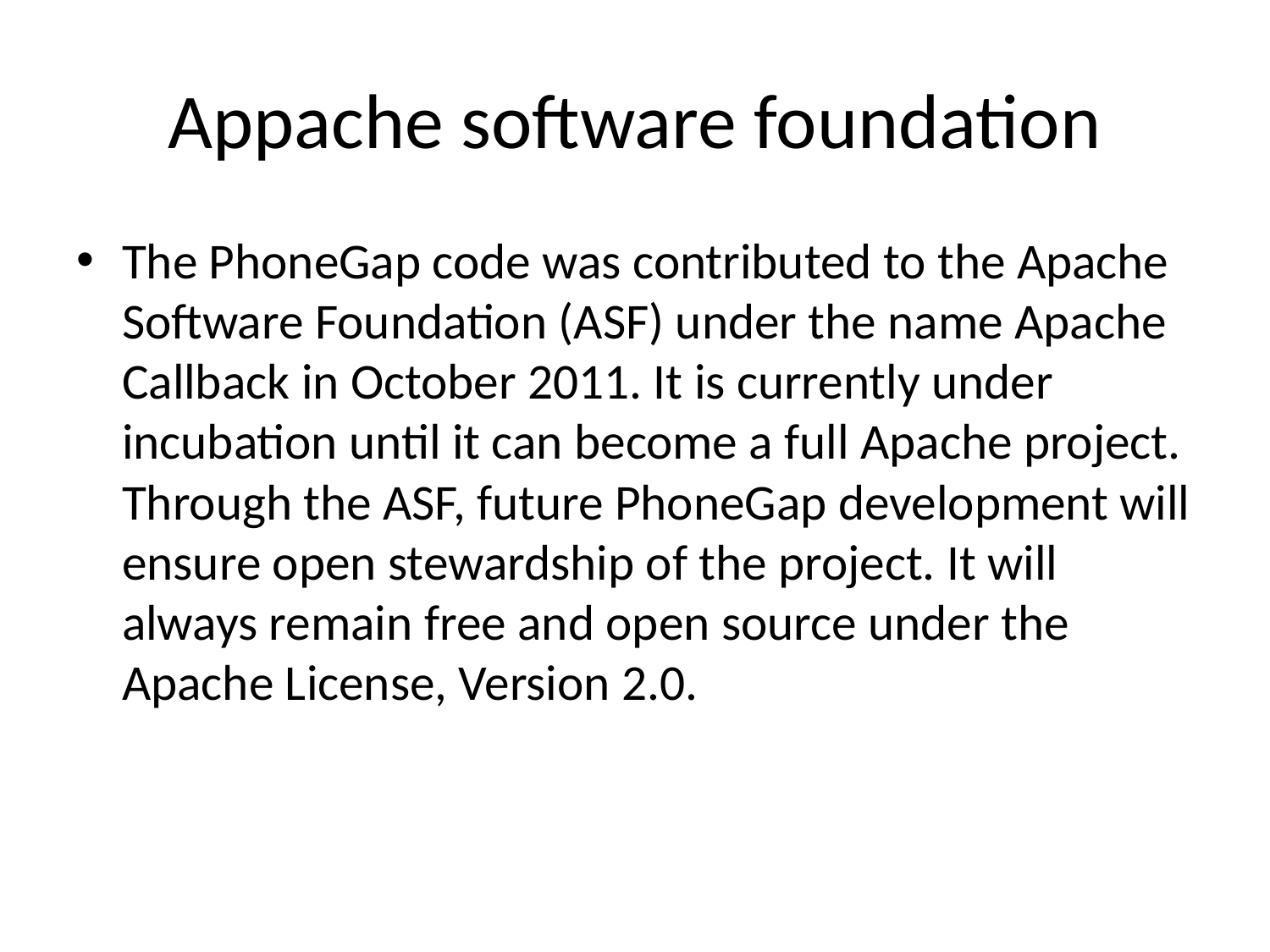

# Appache software foundation
The PhoneGap code was contributed to the Apache Software Foundation (ASF) under the name Apache Callback in October 2011. It is currently under incubation until it can become a full Apache project. Through the ASF, future PhoneGap development will ensure open stewardship of the project. It will always remain free and open source under the Apache License, Version 2.0.